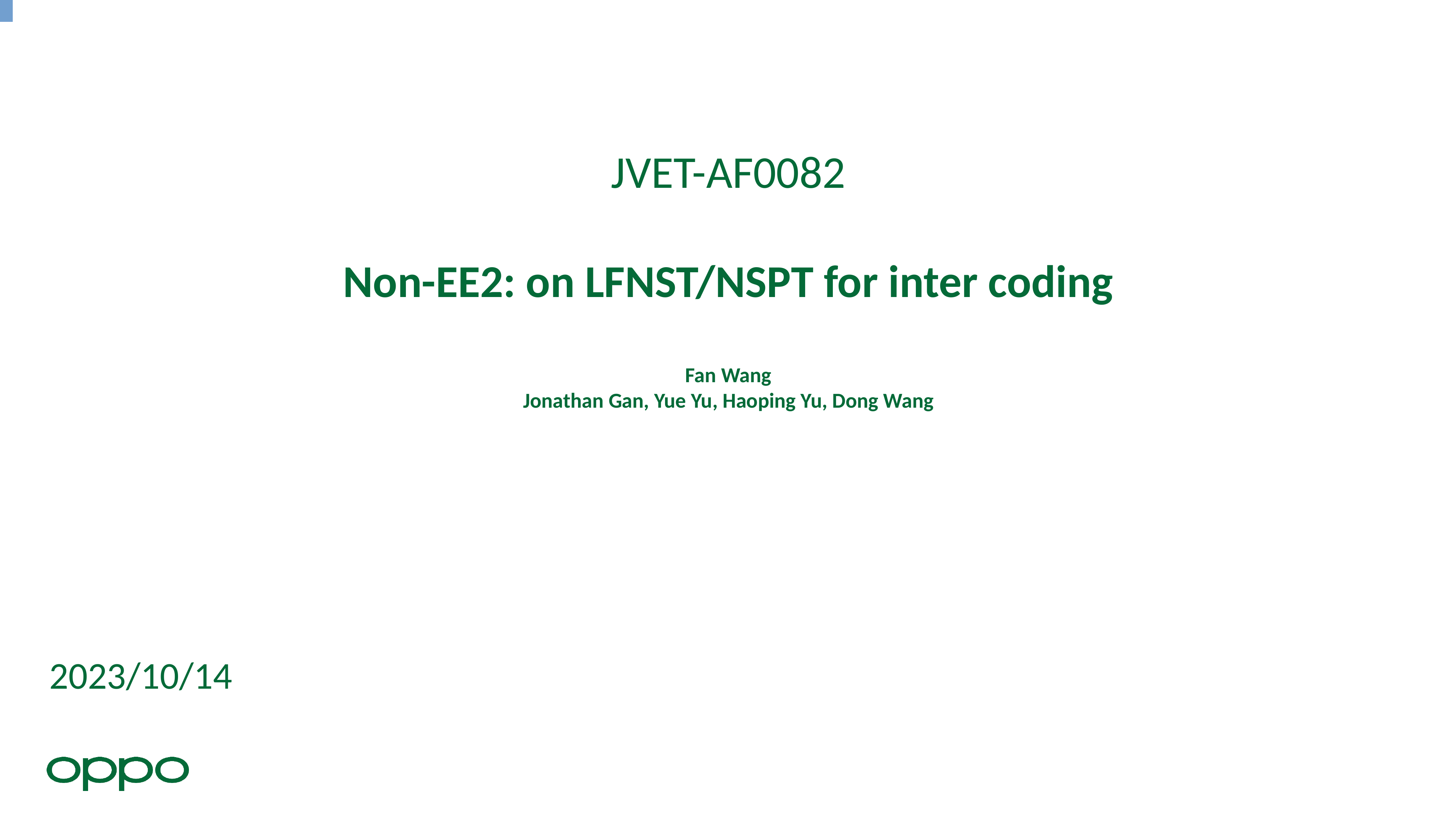

# JVET-AF0082 Non-EE2: on LFNST/NSPT for inter coding Fan Wang Jonathan Gan, Yue Yu, Haoping Yu, Dong Wang